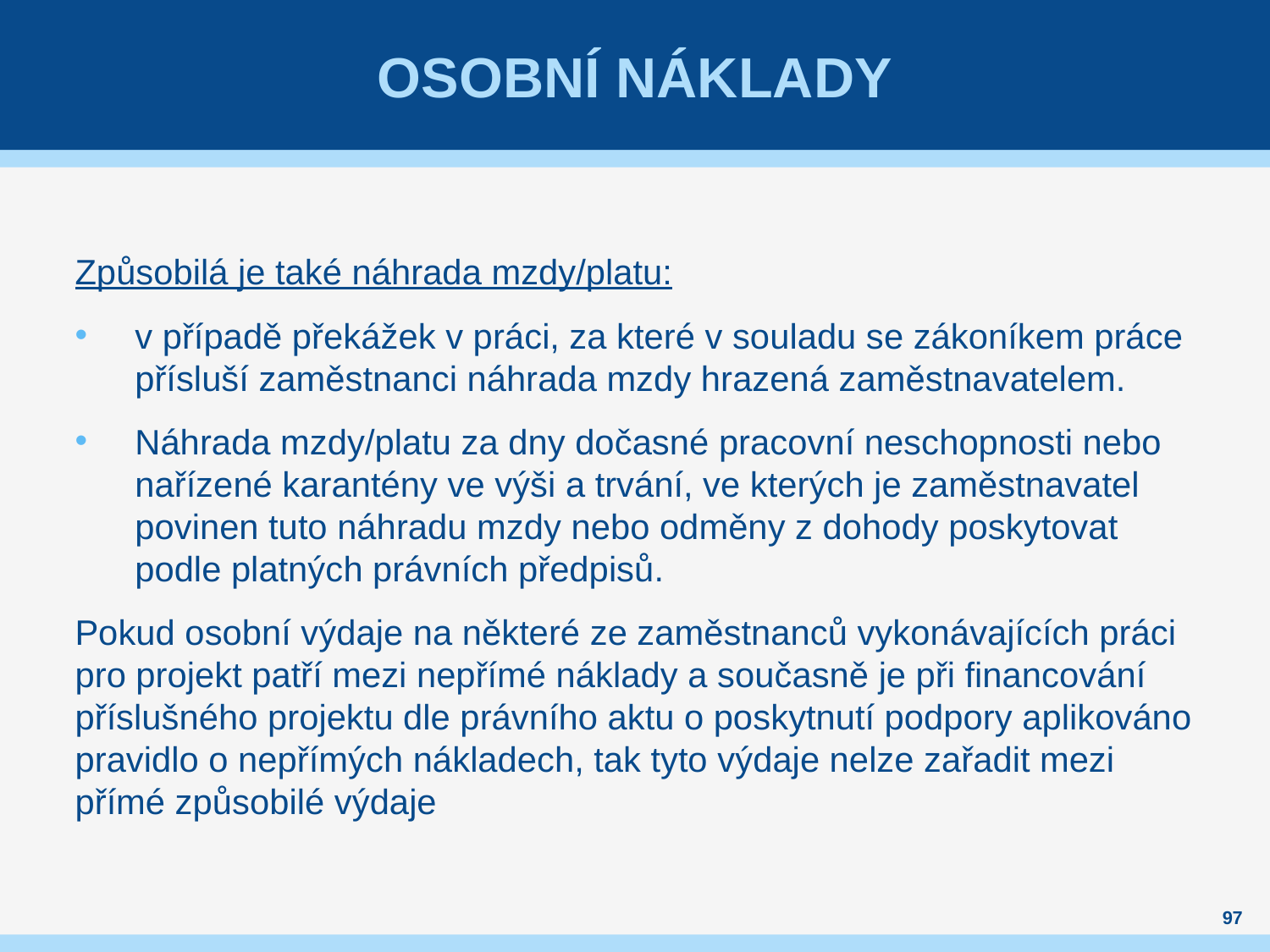

# Osobní náklady
Způsobilá je také náhrada mzdy/platu:
v případě překážek v práci, za které v souladu se zákoníkem práce přísluší zaměstnanci náhrada mzdy hrazená zaměstnavatelem.
Náhrada mzdy/platu za dny dočasné pracovní neschopnosti nebo nařízené karantény ve výši a trvání, ve kterých je zaměstnavatel povinen tuto náhradu mzdy nebo odměny z dohody poskytovat podle platných právních předpisů.
Pokud osobní výdaje na některé ze zaměstnanců vykonávajících práci pro projekt patří mezi nepřímé náklady a současně je při financování příslušného projektu dle právního aktu o poskytnutí podpory aplikováno pravidlo o nepřímých nákladech, tak tyto výdaje nelze zařadit mezi přímé způsobilé výdaje

97